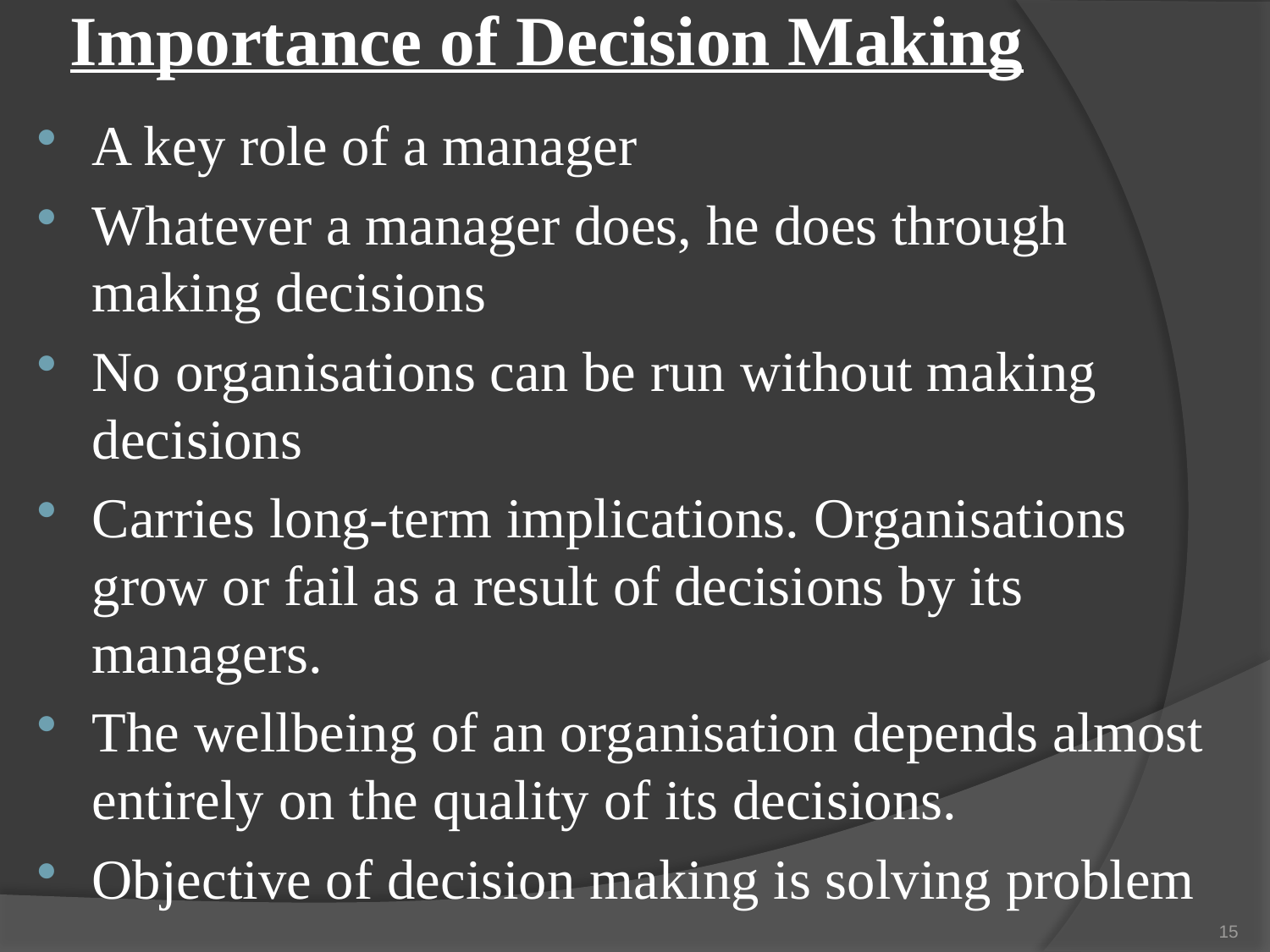

# Importance of Decision Making
A key role of a manager
Whatever a manager does, he does through making decisions
No organisations can be run without making decisions
Carries long-term implications. Organisations grow or fail as a result of decisions by its managers.
The wellbeing of an organisation depends almost entirely on the quality of its decisions.
Objective of decision making is solving problem

15